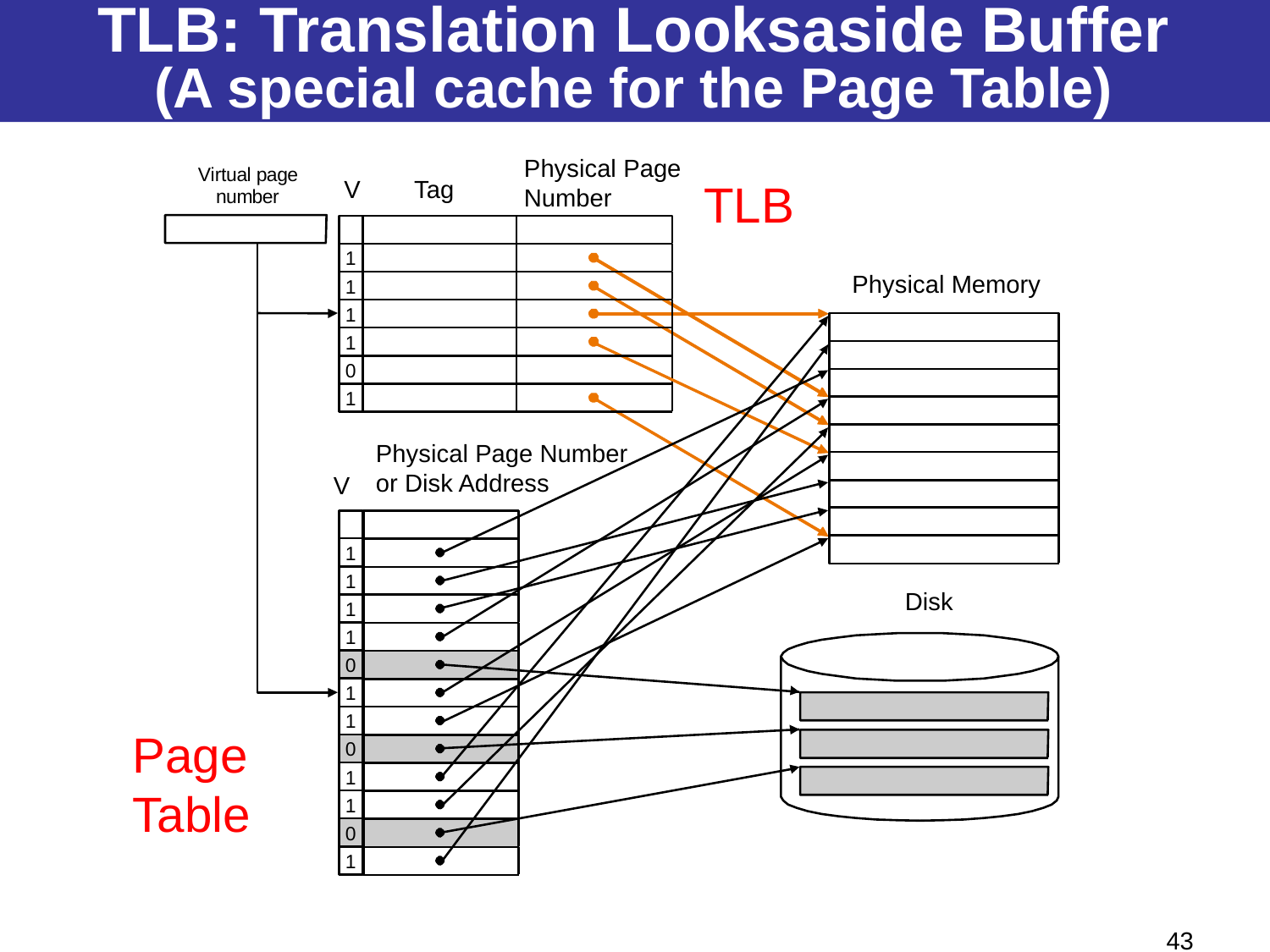

# TLB: Translation Looksaside Buffer (A special cache for the Page Table)
Physical Page
Number
V
i
r
t
u
a
l

p
a
g
e
V
Tag
TLB
n
u
m
b
e
r

1

Physical Memory

1

1

1

0

1

Physical Page Number
or Disk Address

V

1

1

Disk

1

1

0

1

1

Page
Table

0

1

1

0

1

43